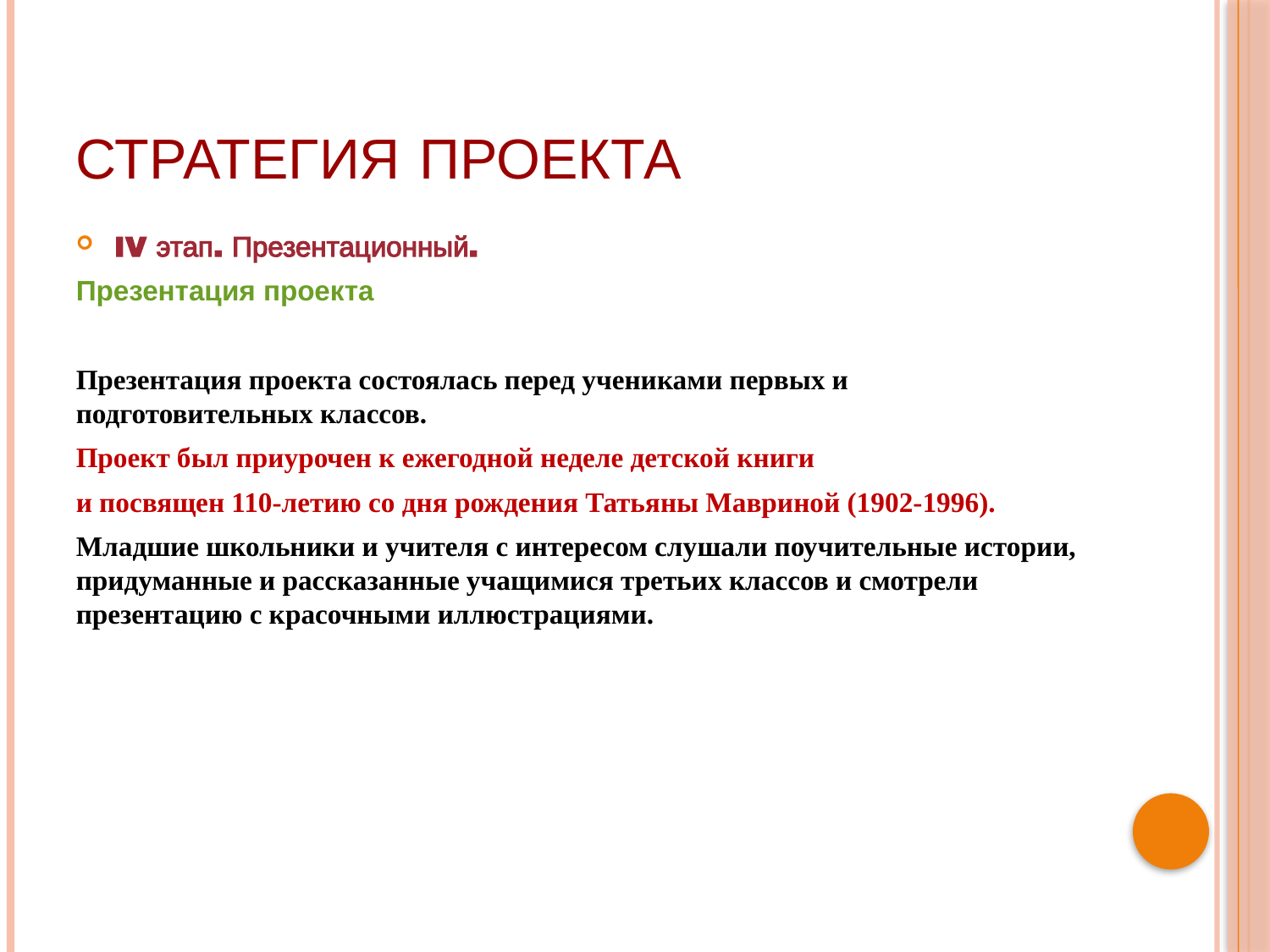

# Стратегия проекта
IV этап. Презентационный.
Презентация проекта

Презентация проекта состоялась перед учениками первых и подготовительных классов.
Проект был приурочен к ежегодной неделе детской книги
и посвящен 110-летию со дня рождения Татьяны Мавриной (1902-1996).
Младшие школьники и учителя с интересом слушали поучительные истории, придуманные и рассказанные учащимися третьих классов и смотрели презентацию с красочными иллюстрациями.